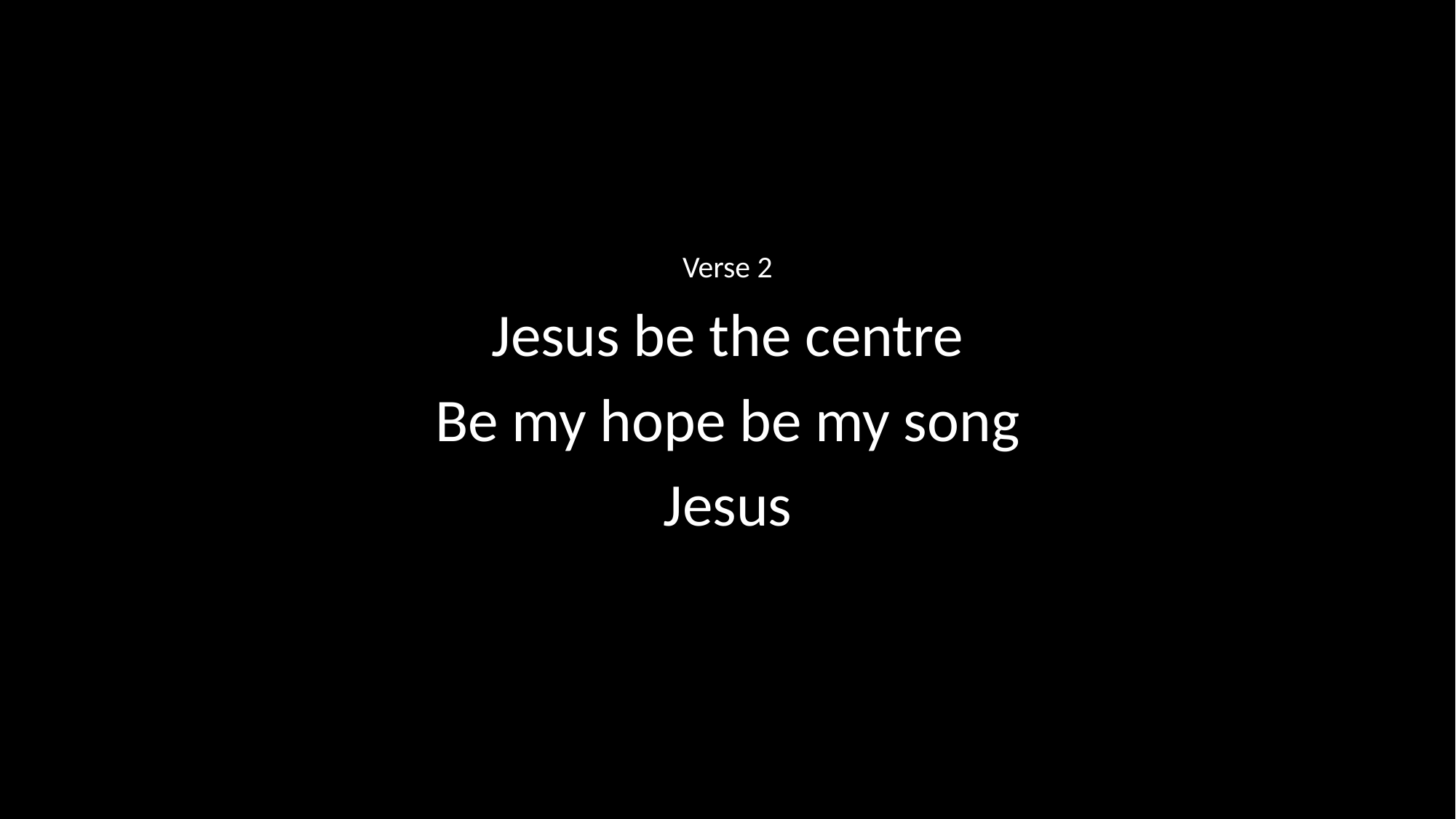

Verse 2
Jesus be the centre
Be my hope be my song
Jesus